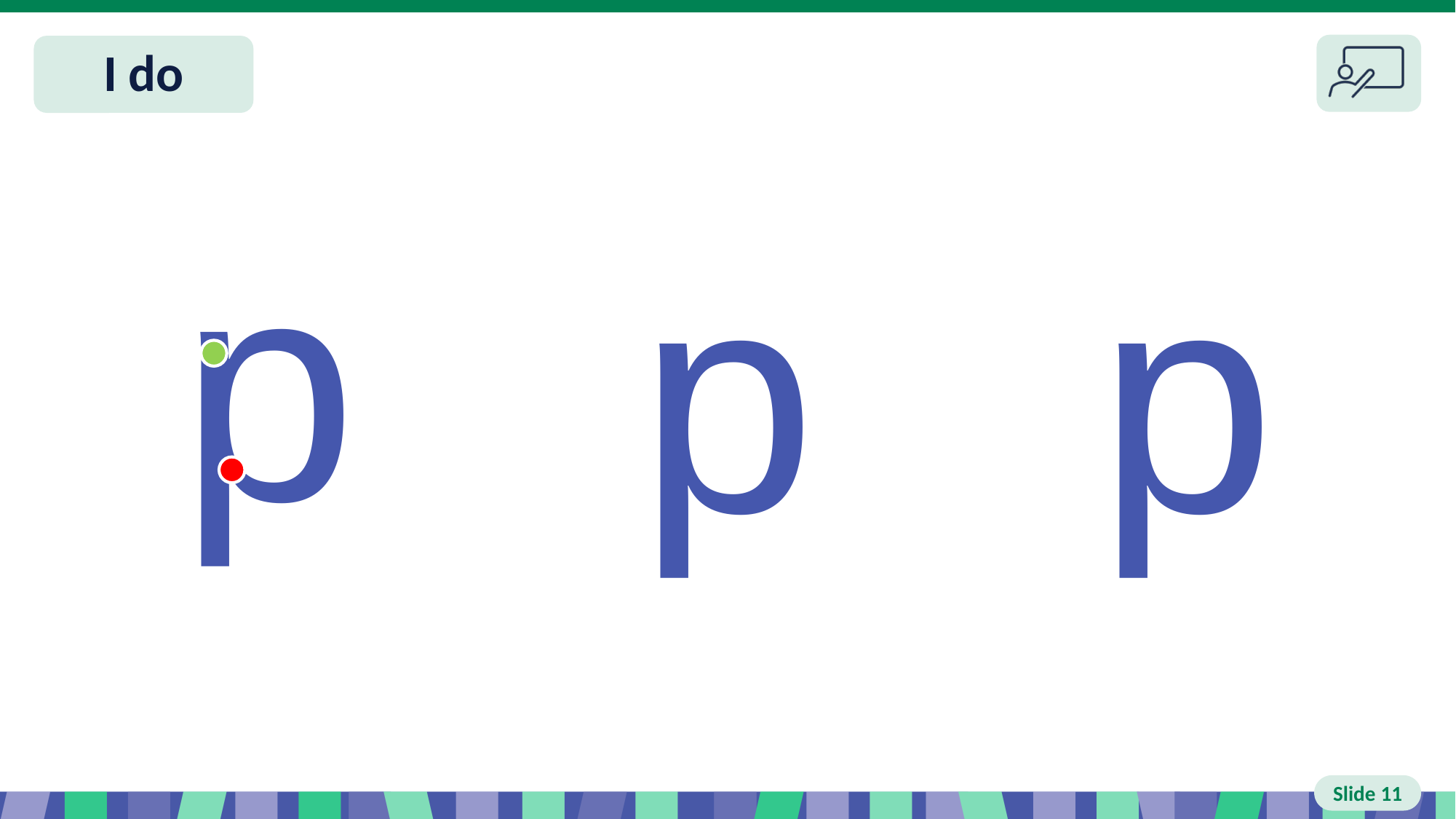

Slide 11 I do
p
p
p